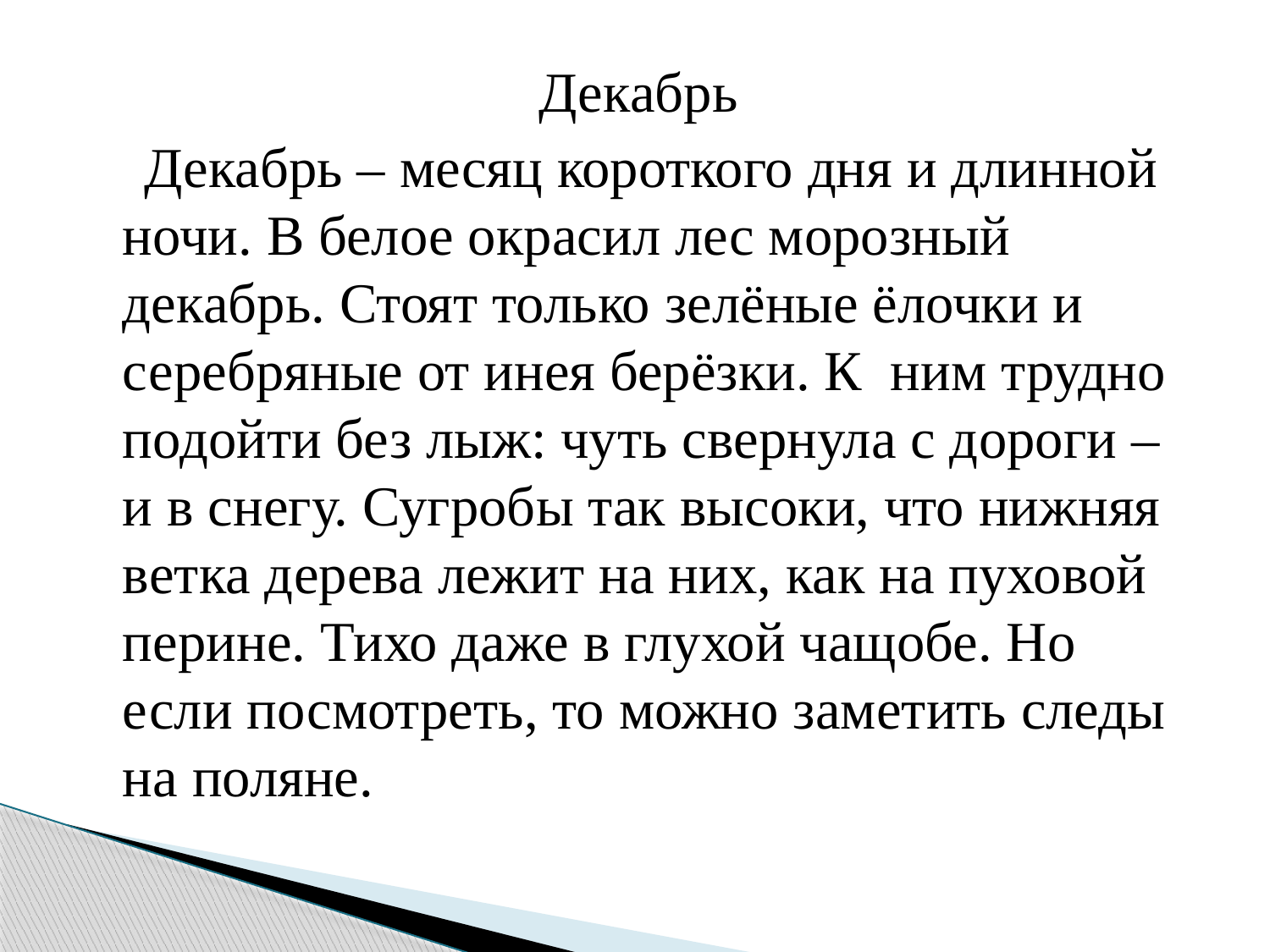

Декабрь
    Декабрь – месяц короткого дня и длинной ночи. В белое окрасил лес морозный декабрь. Стоят только зелёные ёлочки и серебряные от инея берёзки. К  ним трудно подойти без лыж: чуть свернула с дороги – и в снегу. Сугробы так высоки, что нижняя ветка дерева лежит на них, как на пуховой перине. Тихо даже в глухой чащобе. Но если посмотреть, то можно заметить следы на поляне.